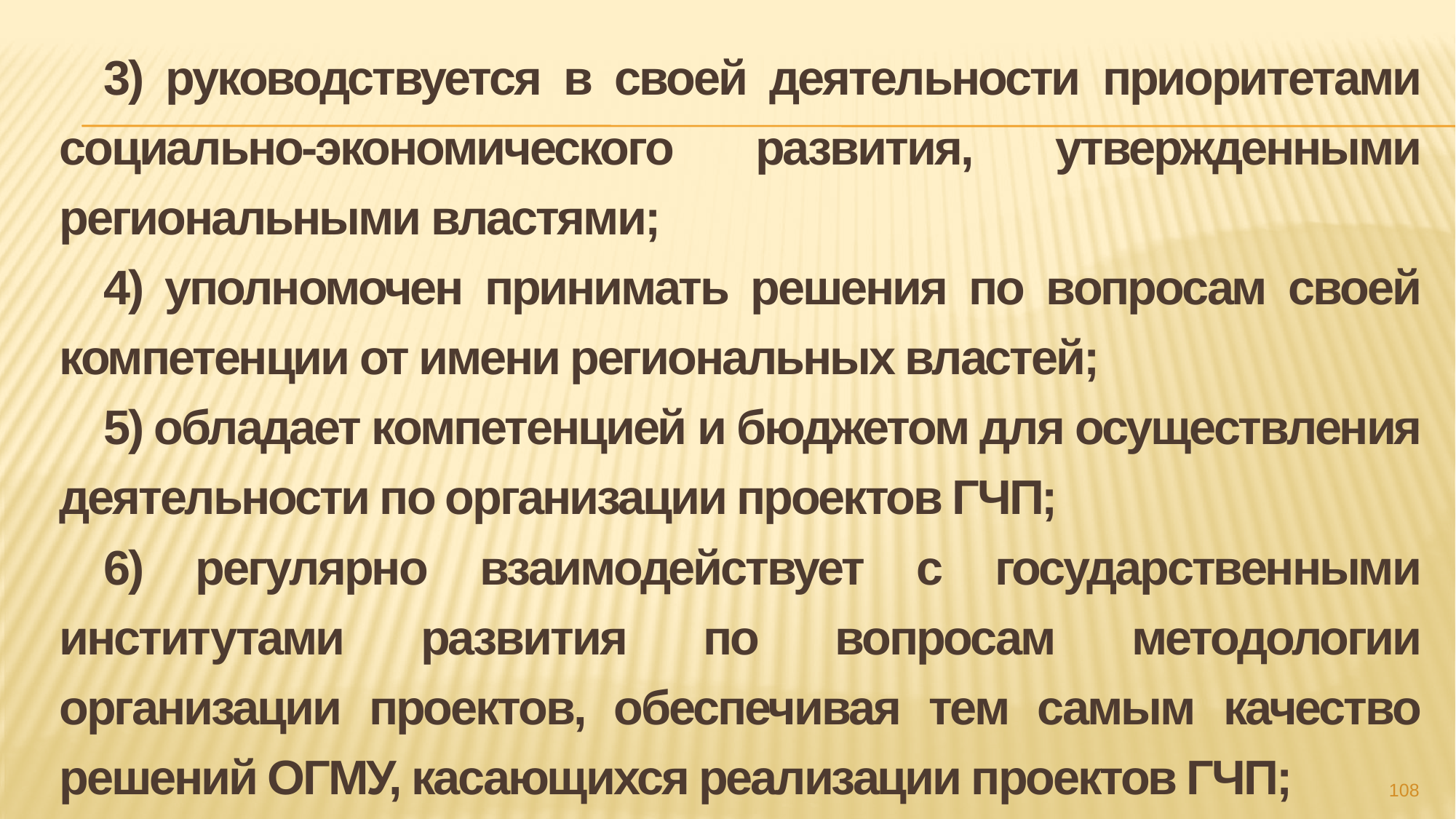

3) руководствуется в своей деятельности приоритетами социально-экономического развития, утвержденными региональными властями;
4) уполномочен принимать решения по вопросам своей компетенции от имени региональных властей;
5) обладает компетенцией и бюджетом для осуществления деятельности по организации проектов ГЧП;
6) регулярно взаимодействует с государственными институтами развития по вопросам методологии организации проектов, обеспечивая тем самым качество решений ОГМУ, касающихся реализации проектов ГЧП;
#
108